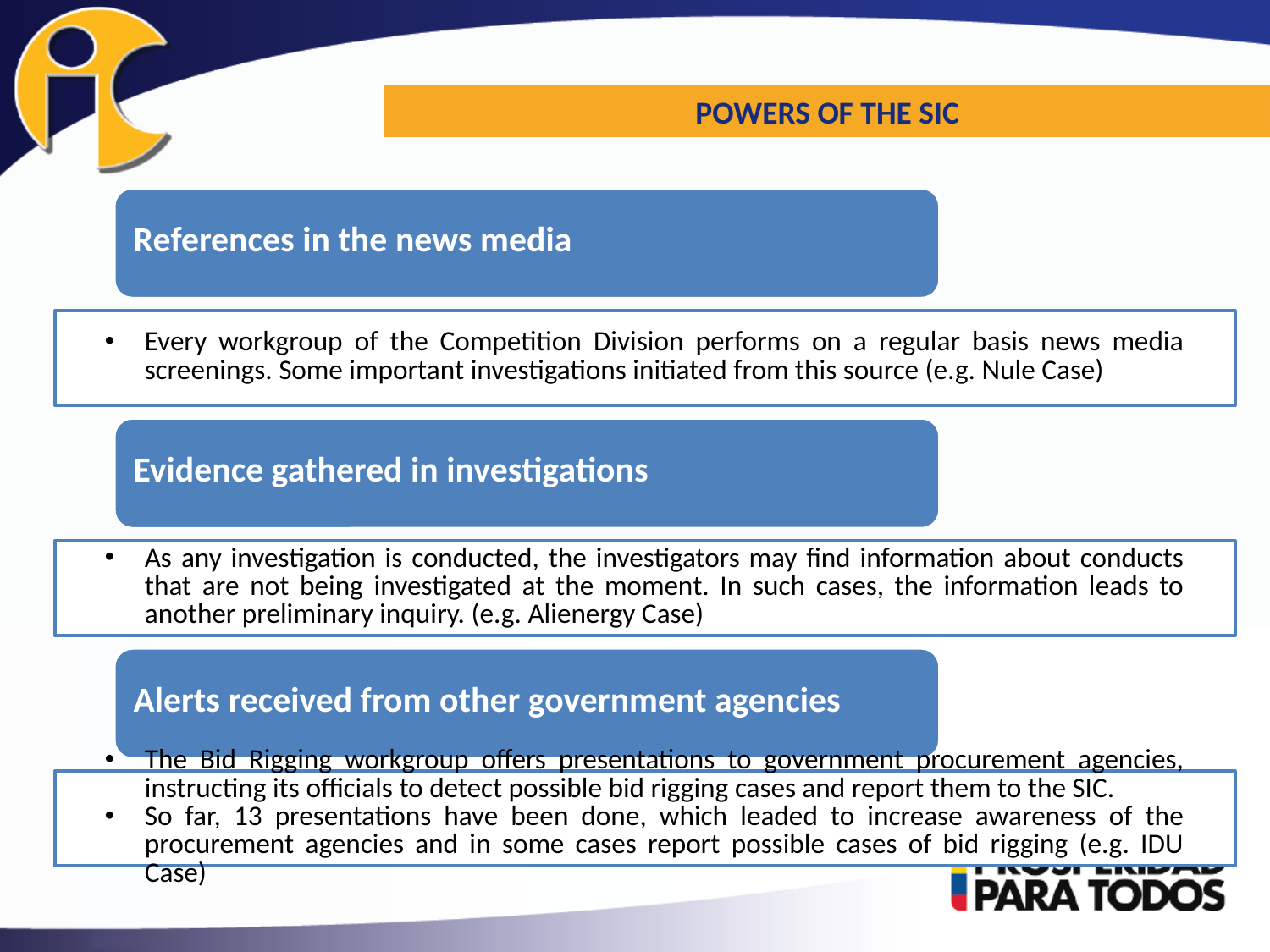

POWERS OF THE SIC
References in the news media
Every workgroup of the Competition Division performs on a regular basis news media screenings. Some important investigations initiated from this source (e.g. Nule Case)
Evidence gathered in investigations
As any investigation is conducted, the investigators may find information about conducts that are not being investigated at the moment. In such cases, the information leads to another preliminary inquiry. (e.g. Alienergy Case)
Alerts received from other government agencies
The Bid Rigging workgroup offers presentations to government procurement agencies, instructing its officials to detect possible bid rigging cases and report them to the SIC.
So far, 13 presentations have been done, which leaded to increase awareness of the procurement agencies and in some cases report possible cases of bid rigging (e.g. IDU Case)